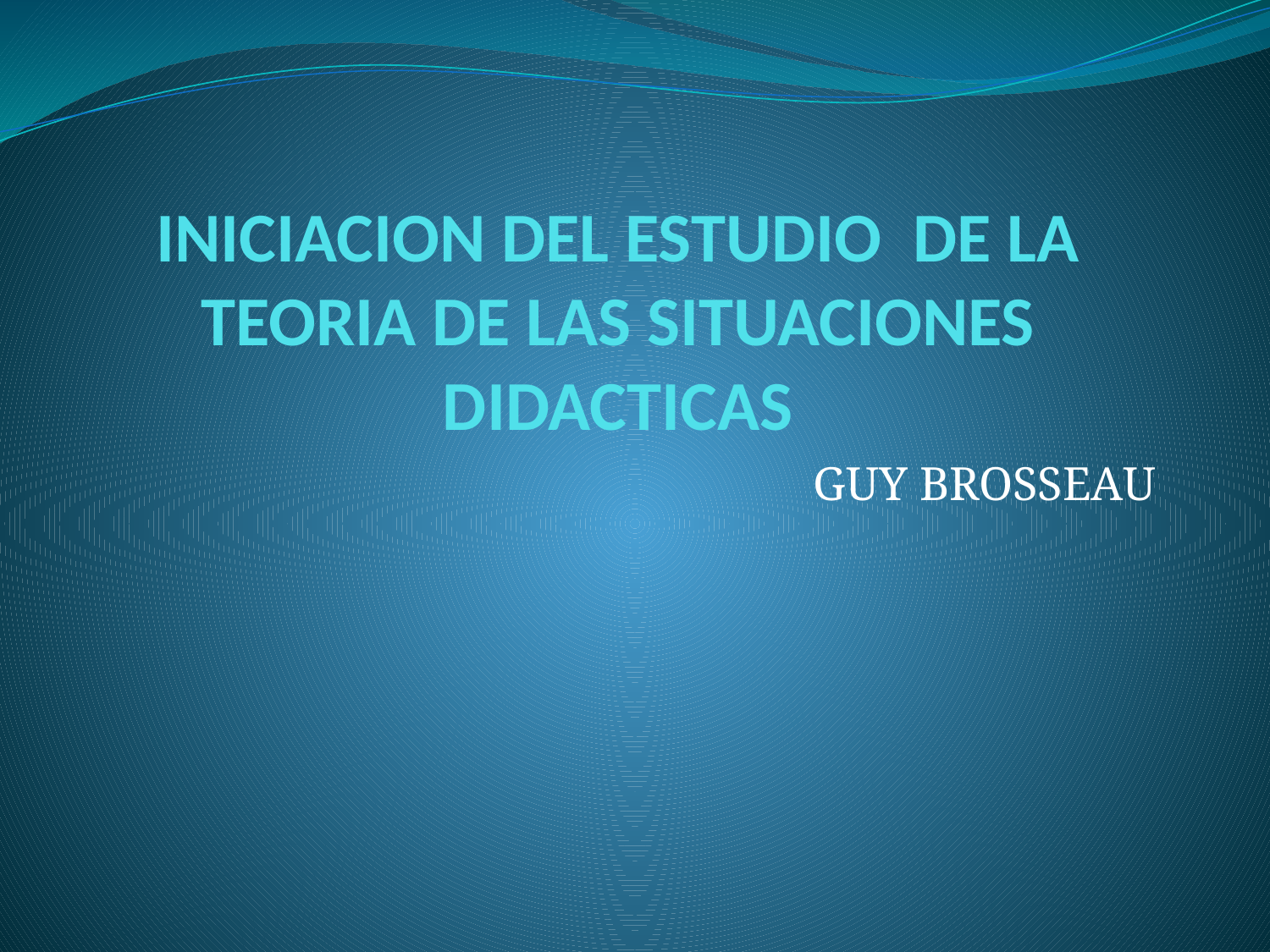

# INICIACION DEL ESTUDIO  DE LA TEORIA DE LAS SITUACIONES DIDACTICAS
GUY BROSSEAU